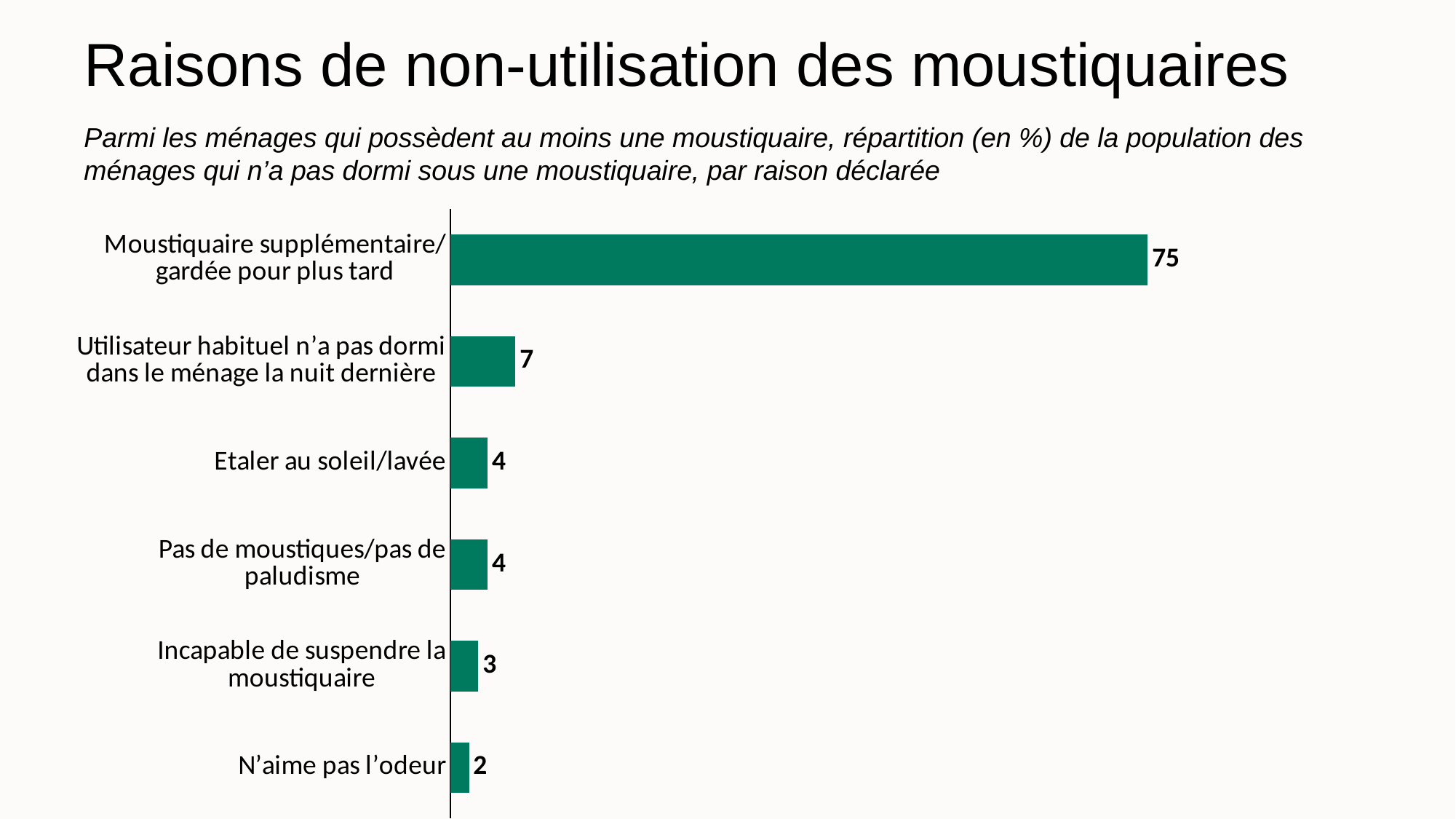

Raisons de non-utilisation des moustiquaires
Parmi les ménages qui possèdent au moins une moustiquaire, répartition (en %) de la population des ménages qui n’a pas dormi sous une moustiquaire, par raison déclarée

### Chart

| Category | Series 1 |
|---|---|
| N’aime pas l’odeur | 2.0 |
| Incapable de suspendre la moustiquaire | 3.0 |
| Pas de moustiques/pas de paludisme | 4.0 |
| Etaler au soleil/lavée | 4.0 |
| Utilisateur habituel n’a pas dormi dans le ménage la nuit dernière | 7.0 |
| Moustiquaire supplémentaire/ gardée pour plus tard | 75.0 |